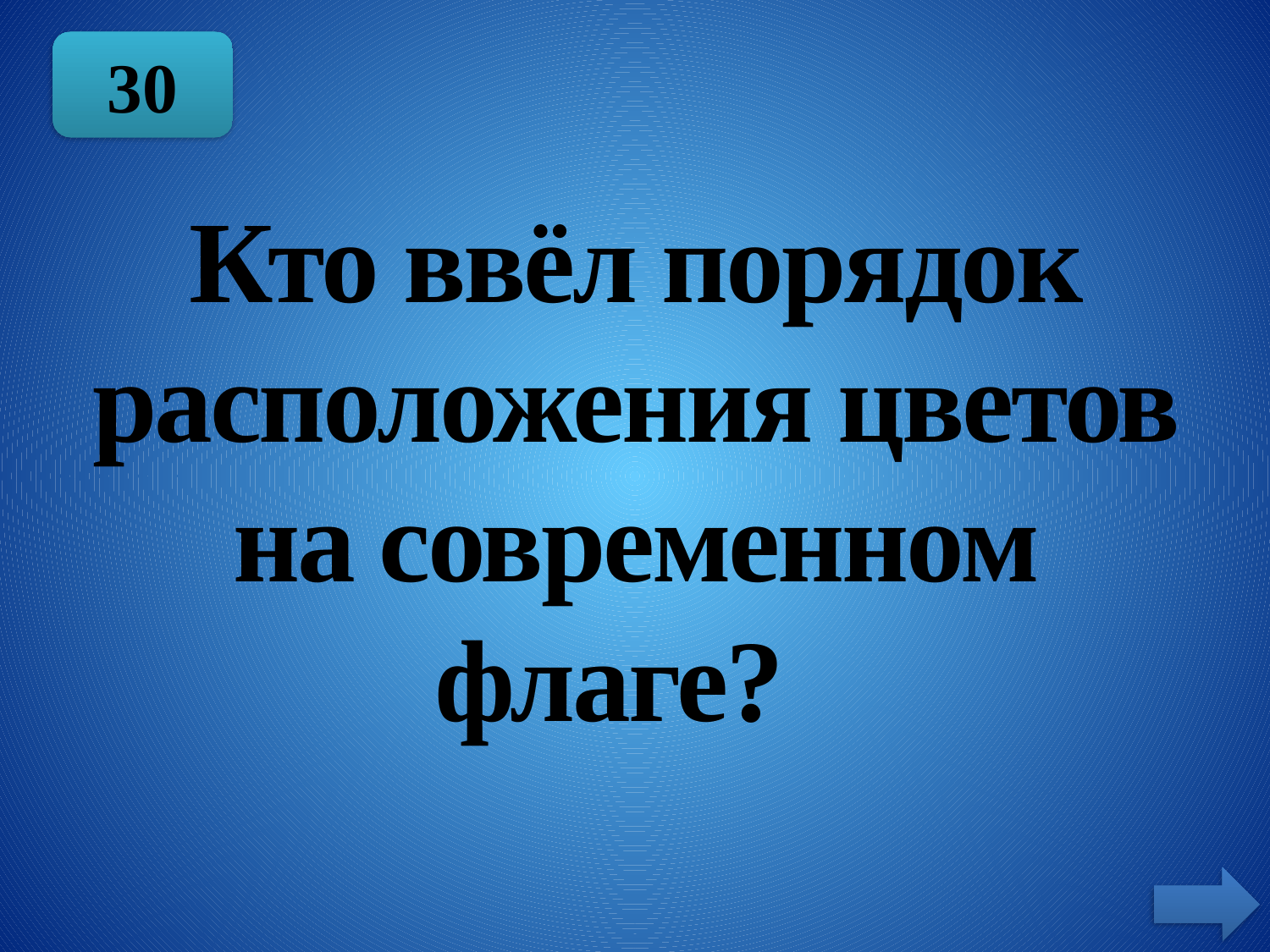

30
Кто ввёл порядок расположения цветов на современном флаге?